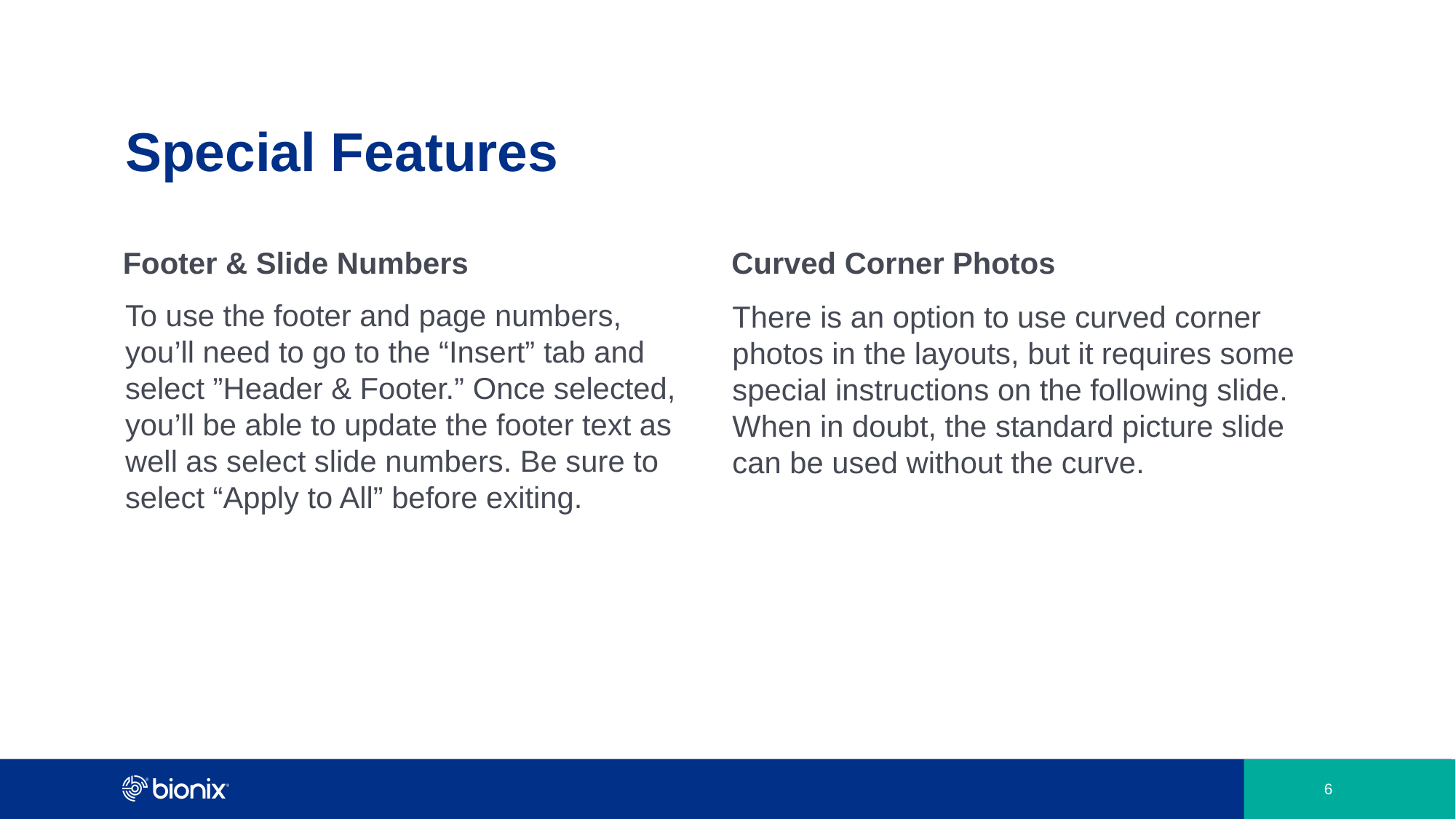

# Special Features
Footer & Slide Numbers
Curved Corner Photos
To use the footer and page numbers, you’ll need to go to the “Insert” tab and select ”Header & Footer.” Once selected, you’ll be able to update the footer text as well as select slide numbers. Be sure to select “Apply to All” before exiting.
There is an option to use curved corner photos in the layouts, but it requires some special instructions on the following slide. When in doubt, the standard picture slide can be used without the curve.
6